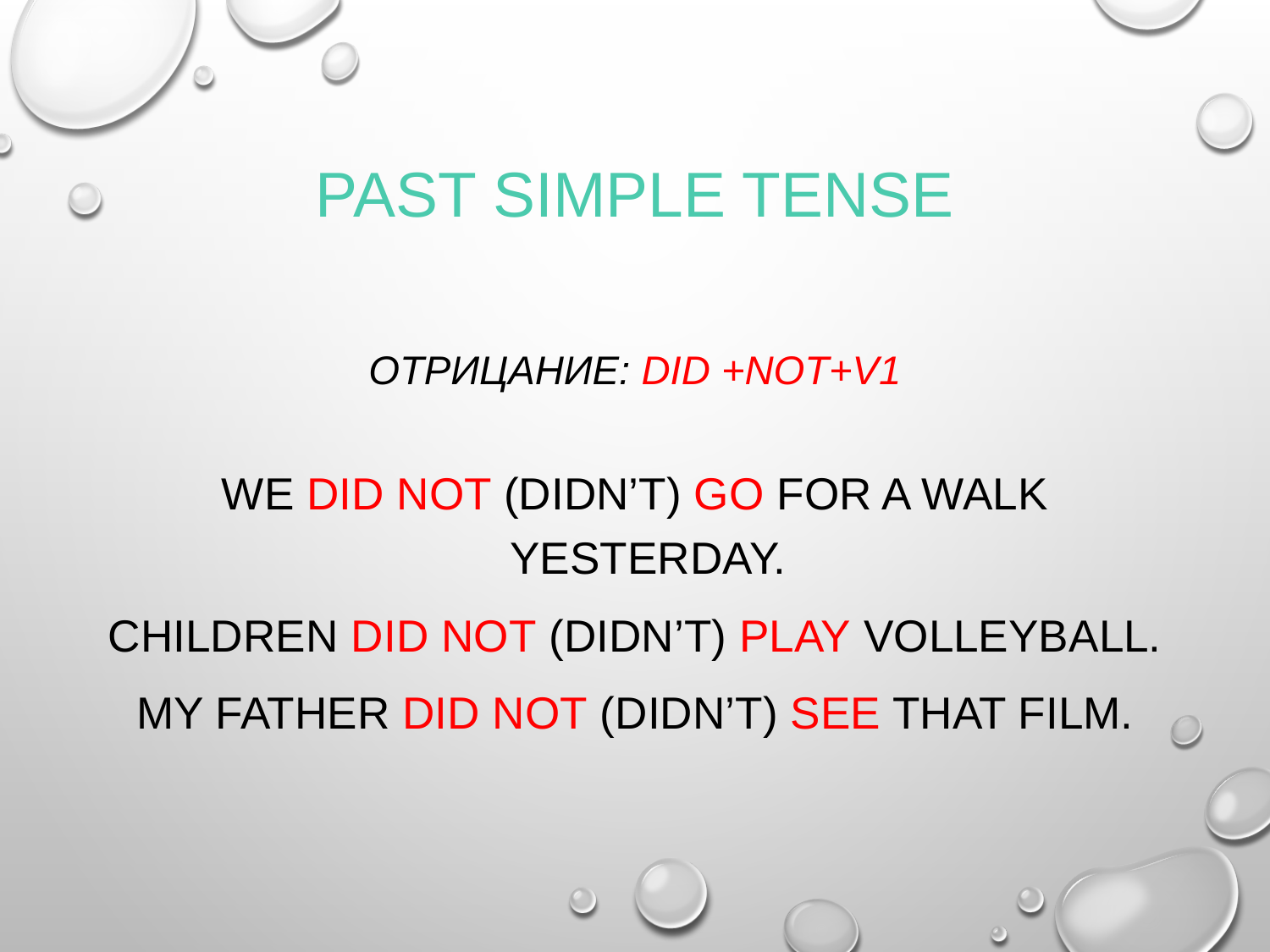

# PAST SIMPLE TENSE
Отрицание: DID +NOT+V1

We did not (didn’t) go for a walk yesterday.
Children did not (didn’t) play volleyball.
My father did not (didn’t) see that film.